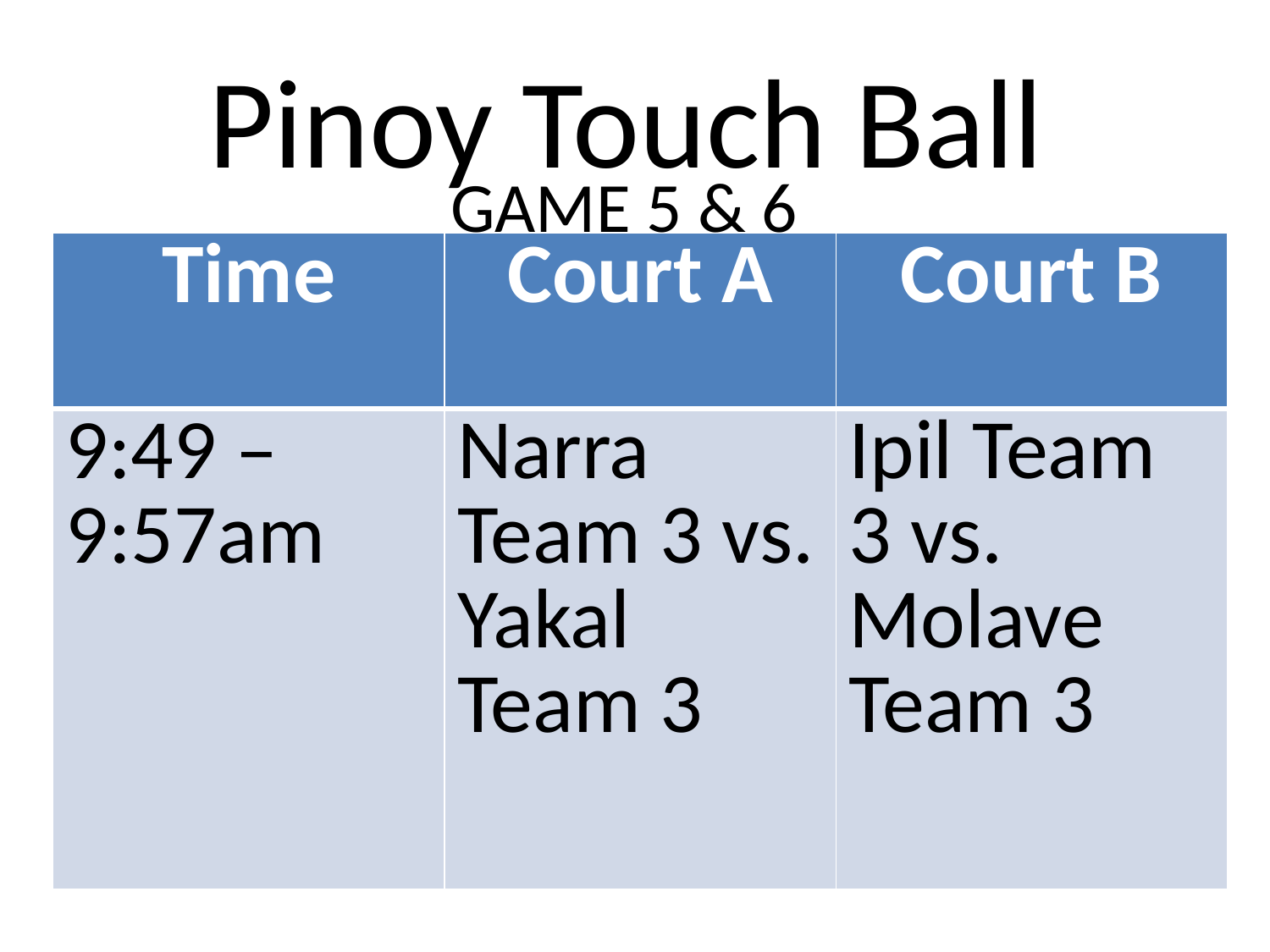

# Pinoy Touch Ball
GAME 5 & 6

| Time | Court A | Court B |
| --- | --- | --- |
| 9:49 – 9:57am | Narra Team 3 vs. Yakal Team 3 | Ipil Team 3 vs. Molave Team 3 |